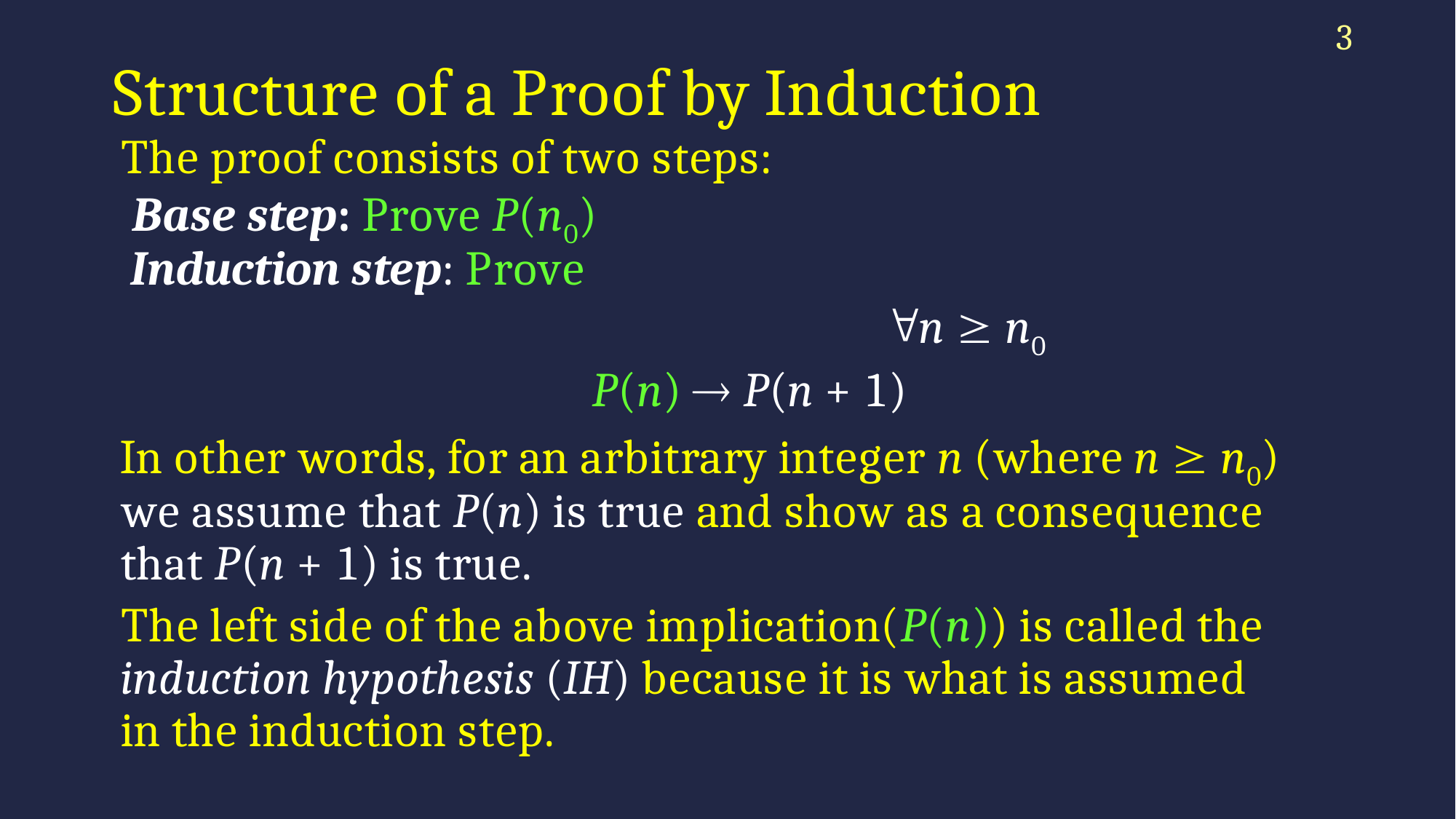

3
# Structure of a Proof by Induction
The proof consists of two steps:
 Base step: Prove P(n0)
 Induction step: Prove
							∀n ≥ n0
	P(n) → P(n + 1)
In other words, for an arbitrary integer n (where n ≥ n0) we assume that P(n) is true and show as a consequence that P(n + 1) is true.
The left side of the above implication(P(n)) is called the induction hypothesis (IH) because it is what is assumed in the induction step.